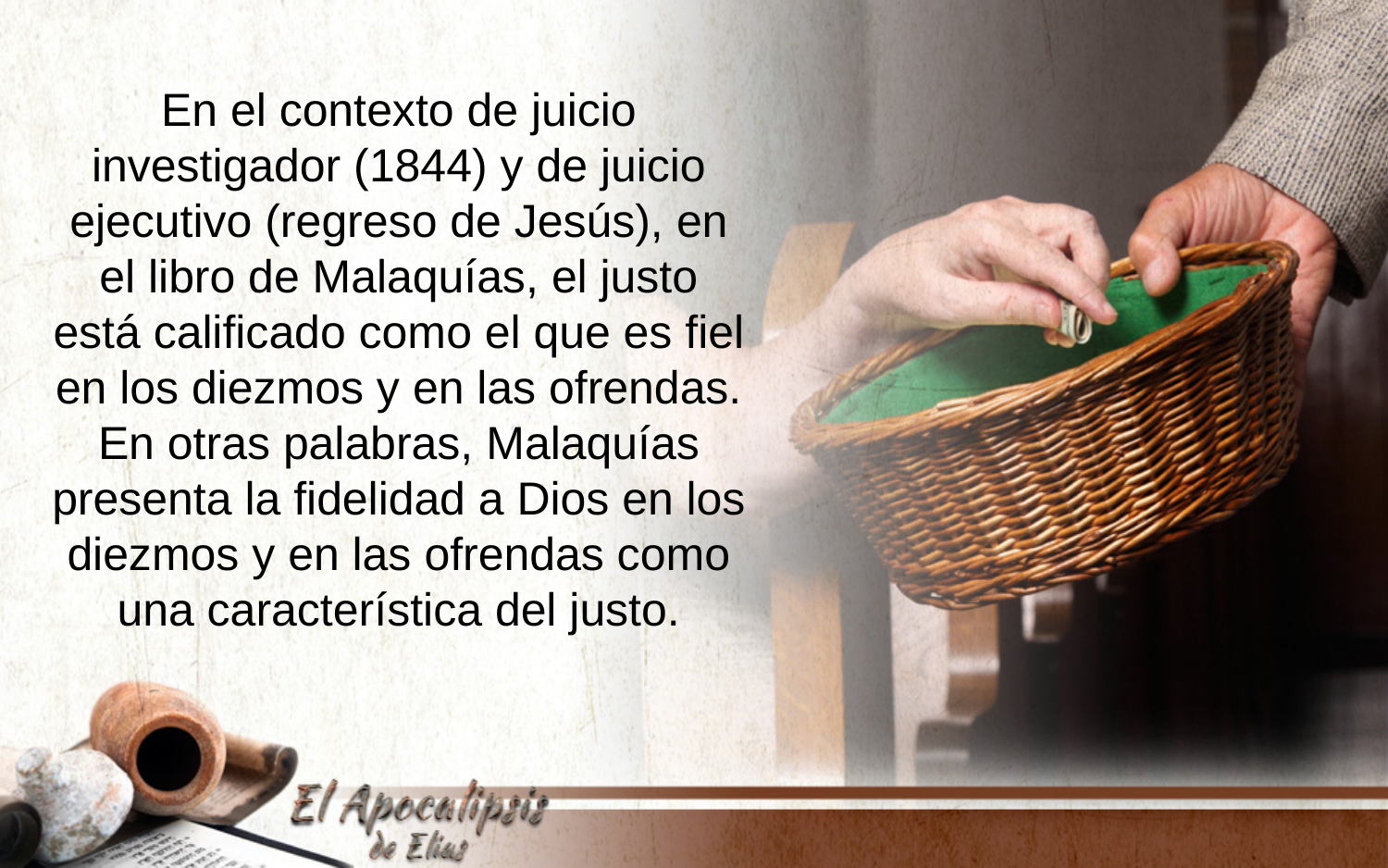

En el contexto de juicio investigador (1844) y de juicio ejecutivo (regreso de Jesús), en el libro de Malaquías, el justo está calificado como el que es fiel en los diezmos y en las ofrendas. En otras palabras, Malaquías presenta la fidelidad a Dios en los diezmos y en las ofrendas como una característica del justo.